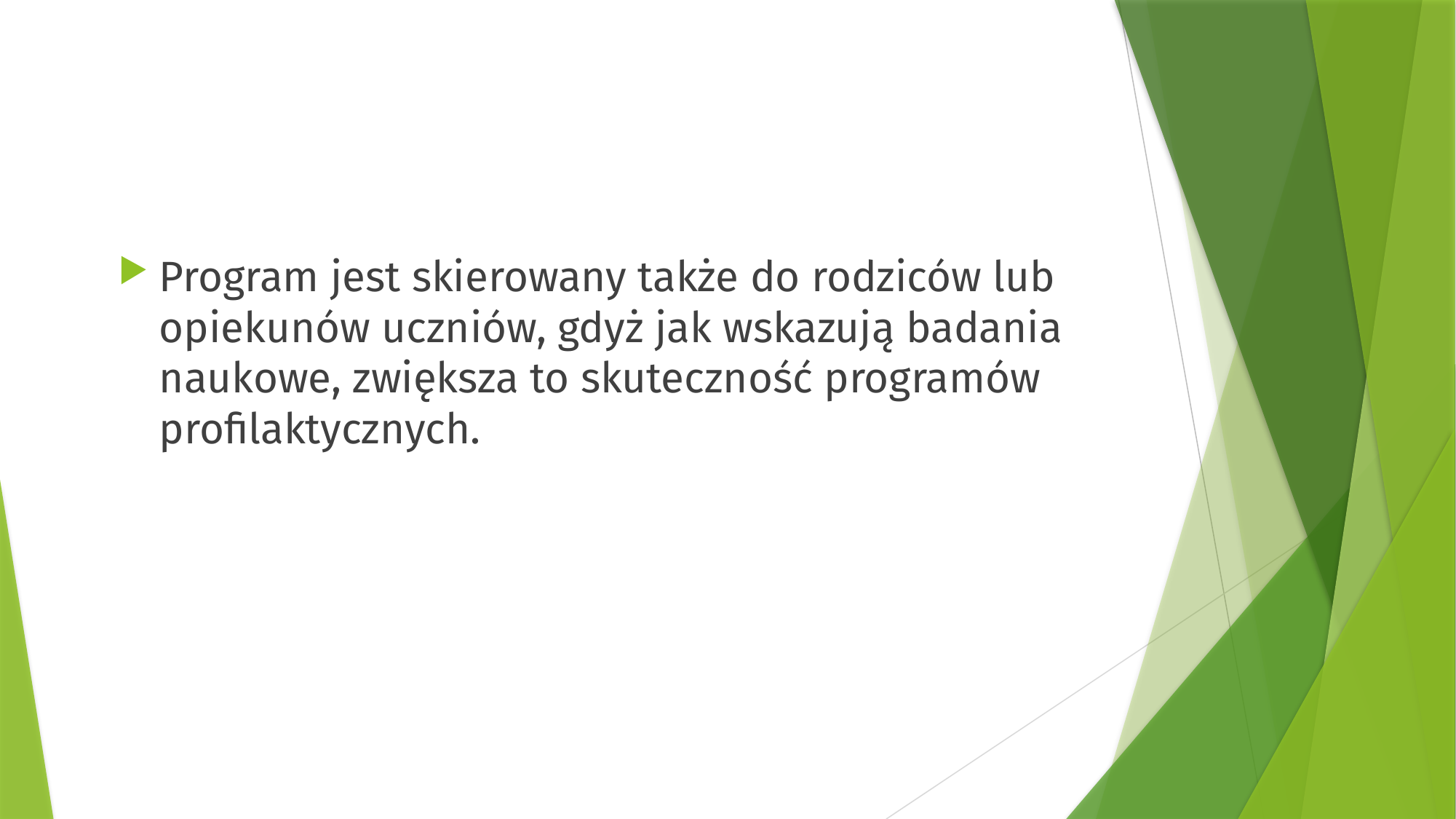

Program jest skierowany także do rodziców lub opiekunów uczniów, gdyż jak wskazują badania naukowe, zwiększa to skuteczność programów profilaktycznych.